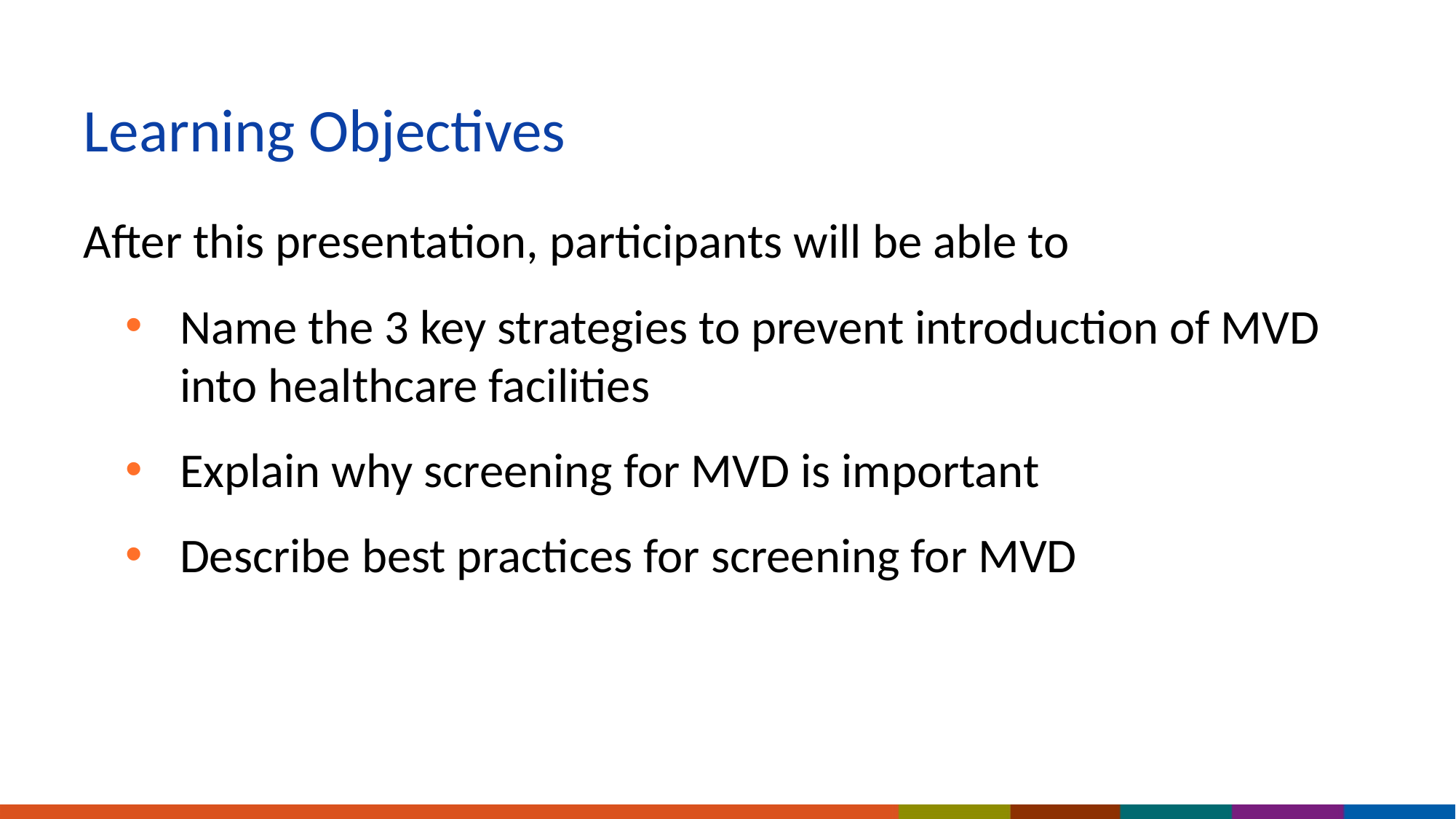

# Learning Objectives
After this presentation, participants will be able to
Name the 3 key strategies to prevent introduction of MVD into healthcare facilities
Explain why screening for MVD is important
Describe best practices for screening for MVD